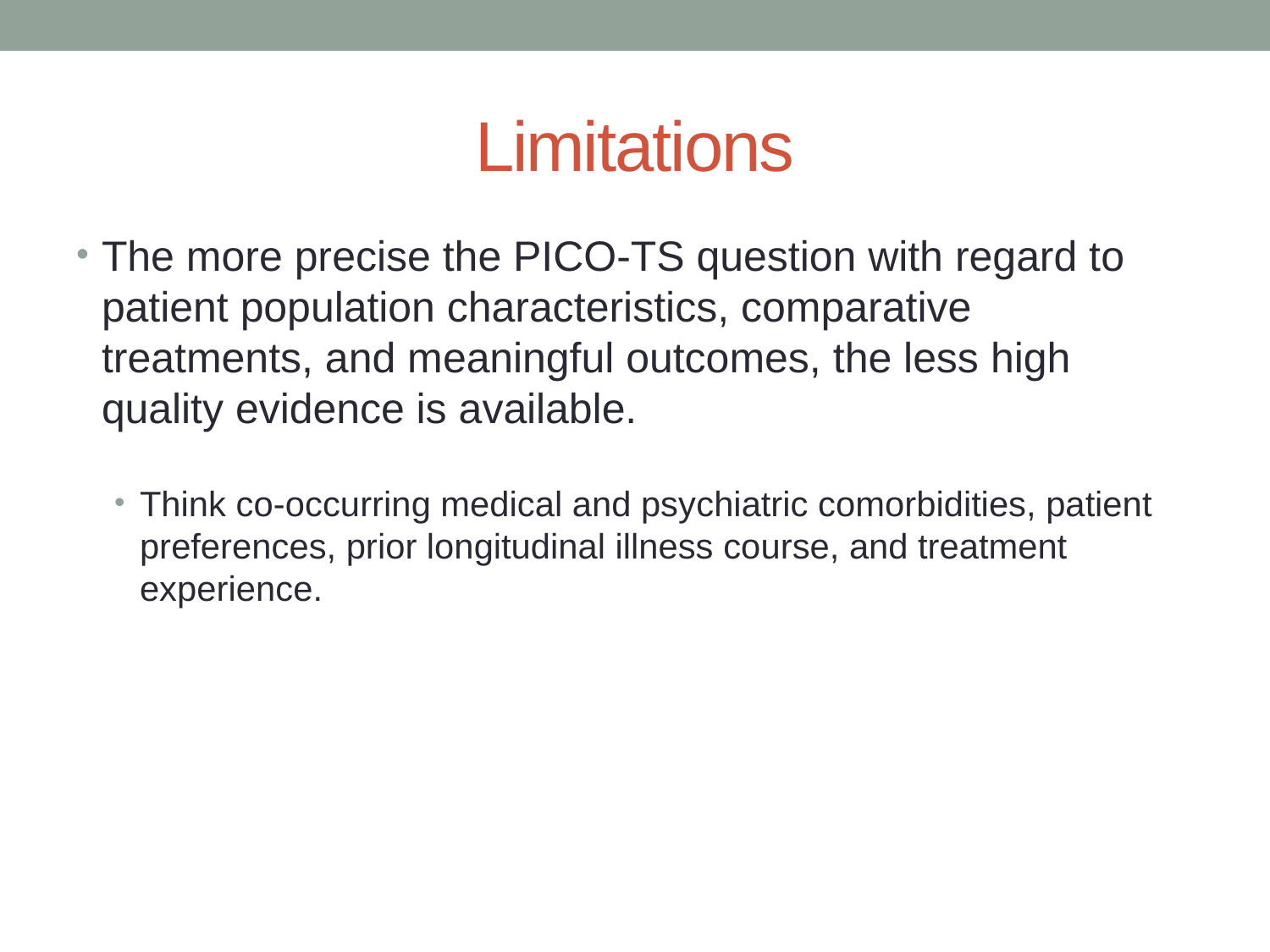

# Limitations
The more precise the PICO-TS question with regard to patient population characteristics, comparative treatments, and meaningful outcomes, the less high quality evidence is available.
Think co-occurring medical and psychiatric comorbidities, patient preferences, prior longitudinal illness course, and treatment experience.